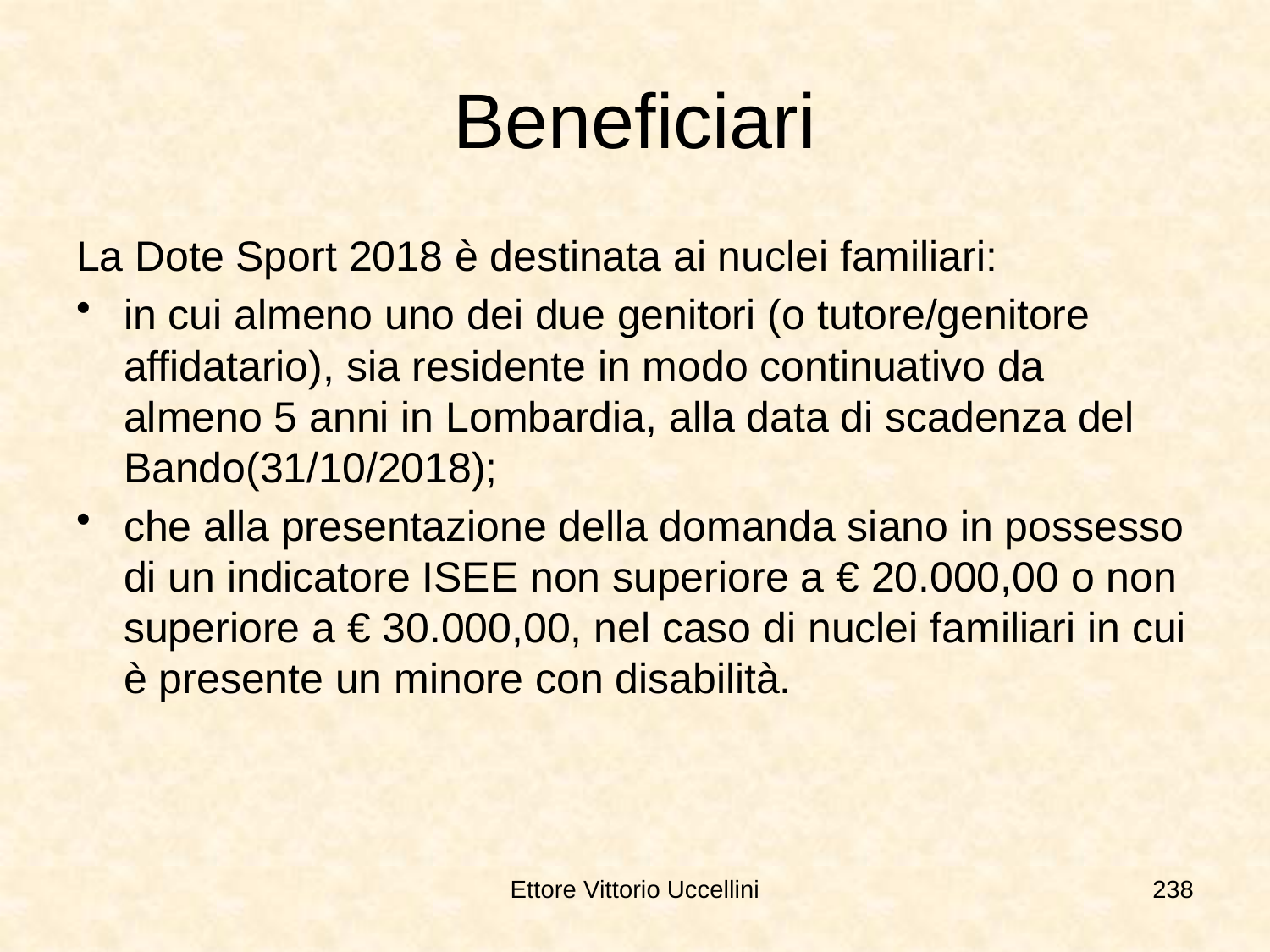

# Beneficiari
La Dote Sport 2018 è destinata ai nuclei familiari:
in cui almeno uno dei due genitori (o tutore/genitore affidatario), sia residente in modo continuativo da almeno 5 anni in Lombardia, alla data di scadenza del Bando(31/10/2018);
che alla presentazione della domanda siano in possesso di un indicatore ISEE non superiore a € 20.000,00 o non superiore a € 30.000,00, nel caso di nuclei familiari in cui è presente un minore con disabilità.

Ettore Vittorio Uccellini
238